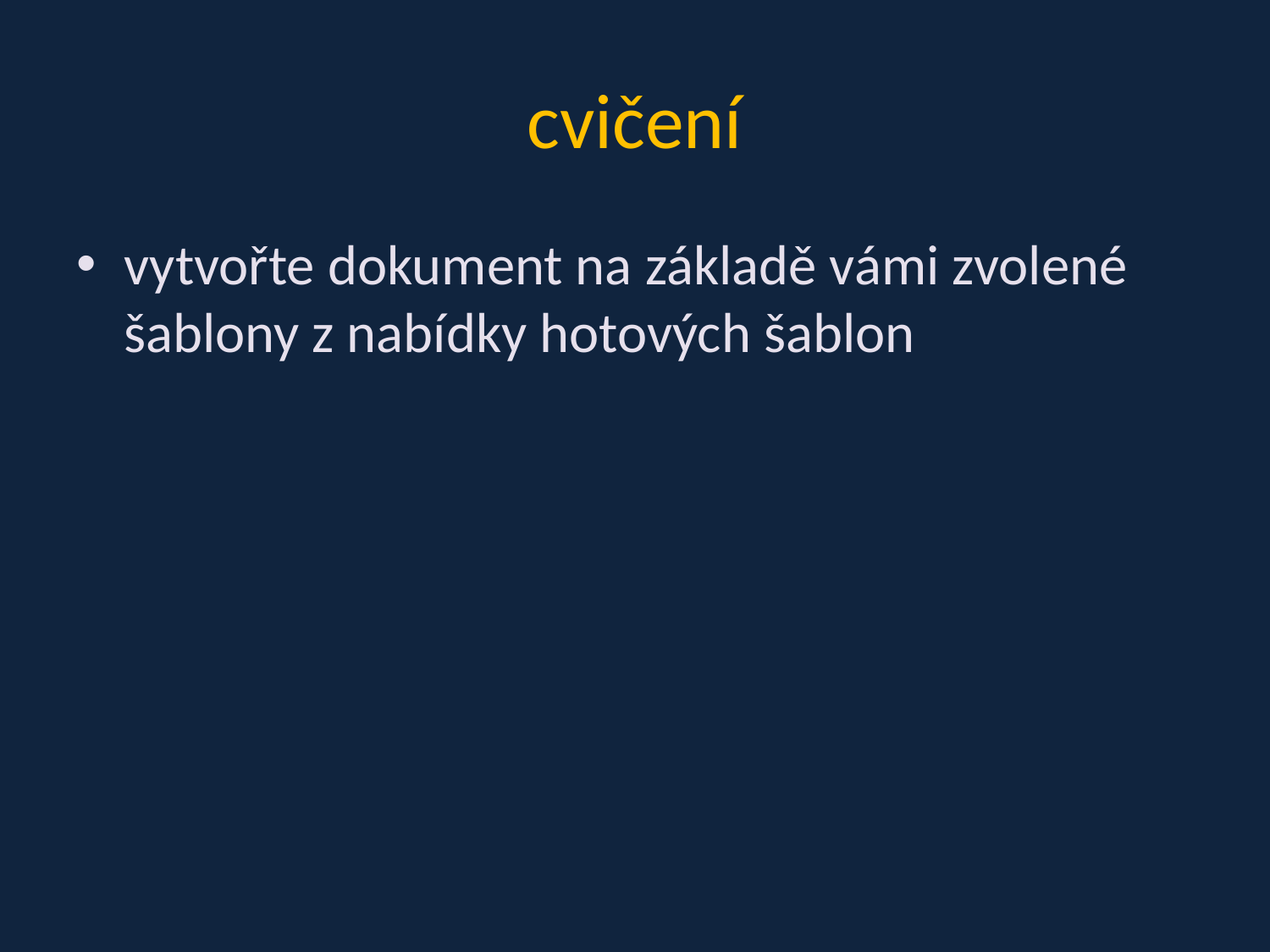

# cvičení
vytvořte dokument na základě vámi zvolené šablony z nabídky hotových šablon